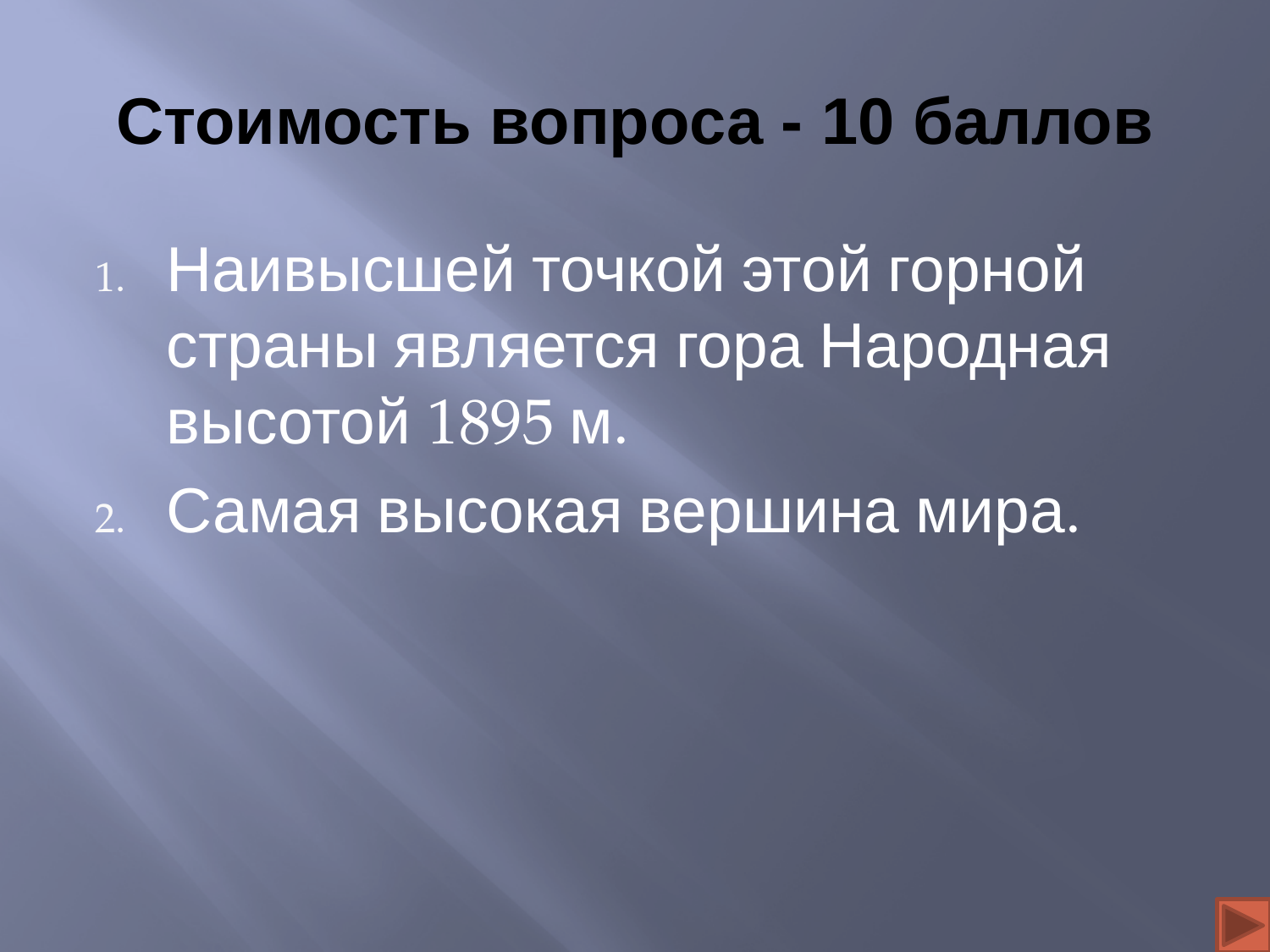

# Стоимость вопроса - 10 баллов
Наивысшей точкой этой горной страны является гора Народная высотой 1895 м.
Самая высокая вершина мира.